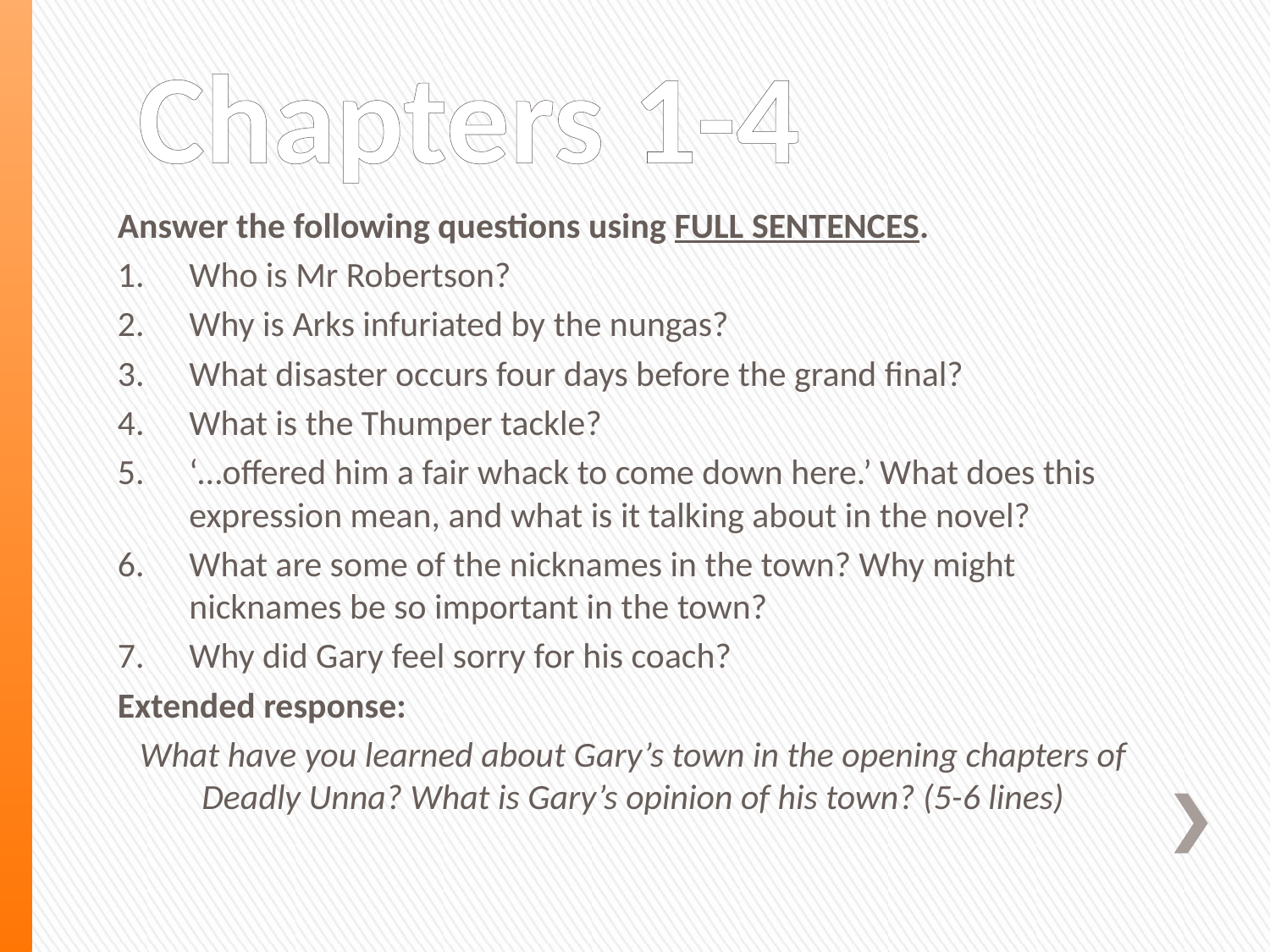

# Chapters 1-4
Answer the following questions using FULL SENTENCES.
Who is Mr Robertson?
Why is Arks infuriated by the nungas?
What disaster occurs four days before the grand final?
What is the Thumper tackle?
‘…offered him a fair whack to come down here.’ What does this expression mean, and what is it talking about in the novel?
What are some of the nicknames in the town? Why might nicknames be so important in the town?
Why did Gary feel sorry for his coach?
Extended response:
What have you learned about Gary’s town in the opening chapters of Deadly Unna? What is Gary’s opinion of his town? (5-6 lines)